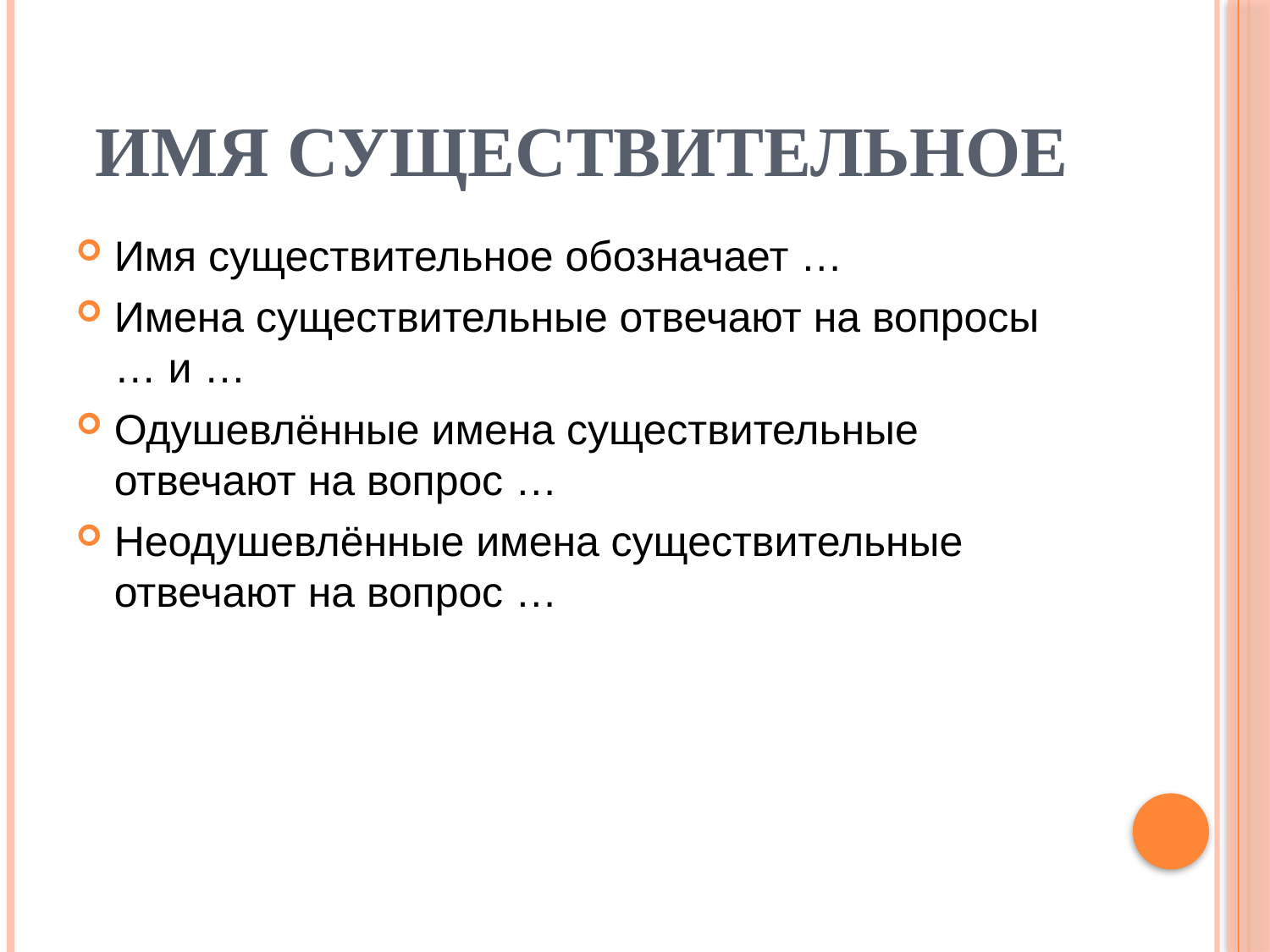

# Имя существительное
Имя существительное обозначает …
Имена существительные отвечают на вопросы … и …
Одушевлённые имена существительные отвечают на вопрос …
Неодушевлённые имена существительные отвечают на вопрос …